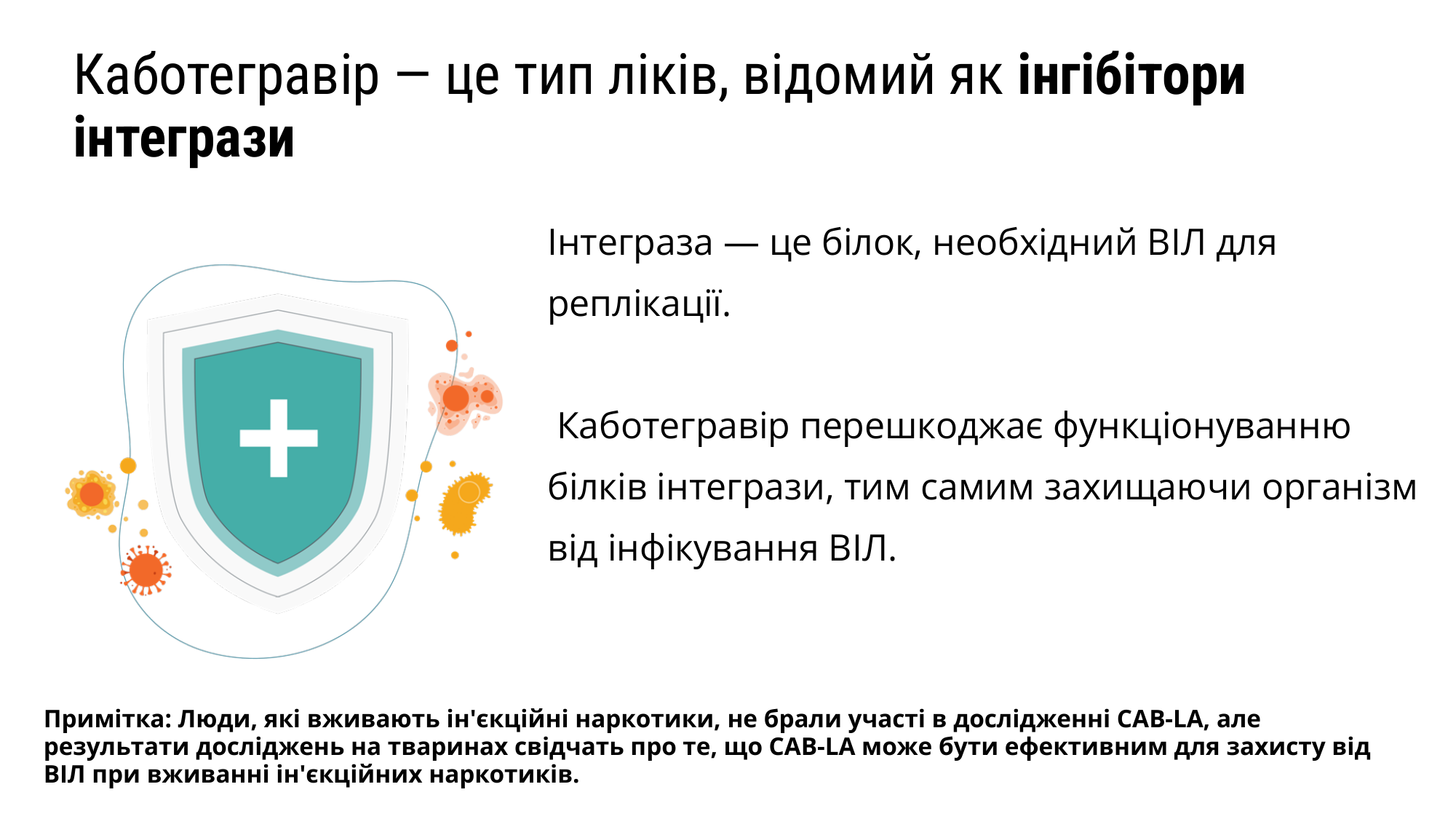

Каботегравір — це тип ліків, відомий як інгібітори інтегрази

Інтеграза — це білок, необхідний ВІЛ для реплікації.

 Каботегравір перешкоджає функціонуванню білків інтегрази, тим самим захищаючи організм від інфікування ВІЛ.

Примітка: Люди, які вживають ін'єкційні наркотики, не брали участі в дослідженні CAB-LA, але результати досліджень на тваринах свідчать про те, що CAB-LA може бути ефективним для захисту від ВІЛ при вживанні ін'єкційних наркотиків.